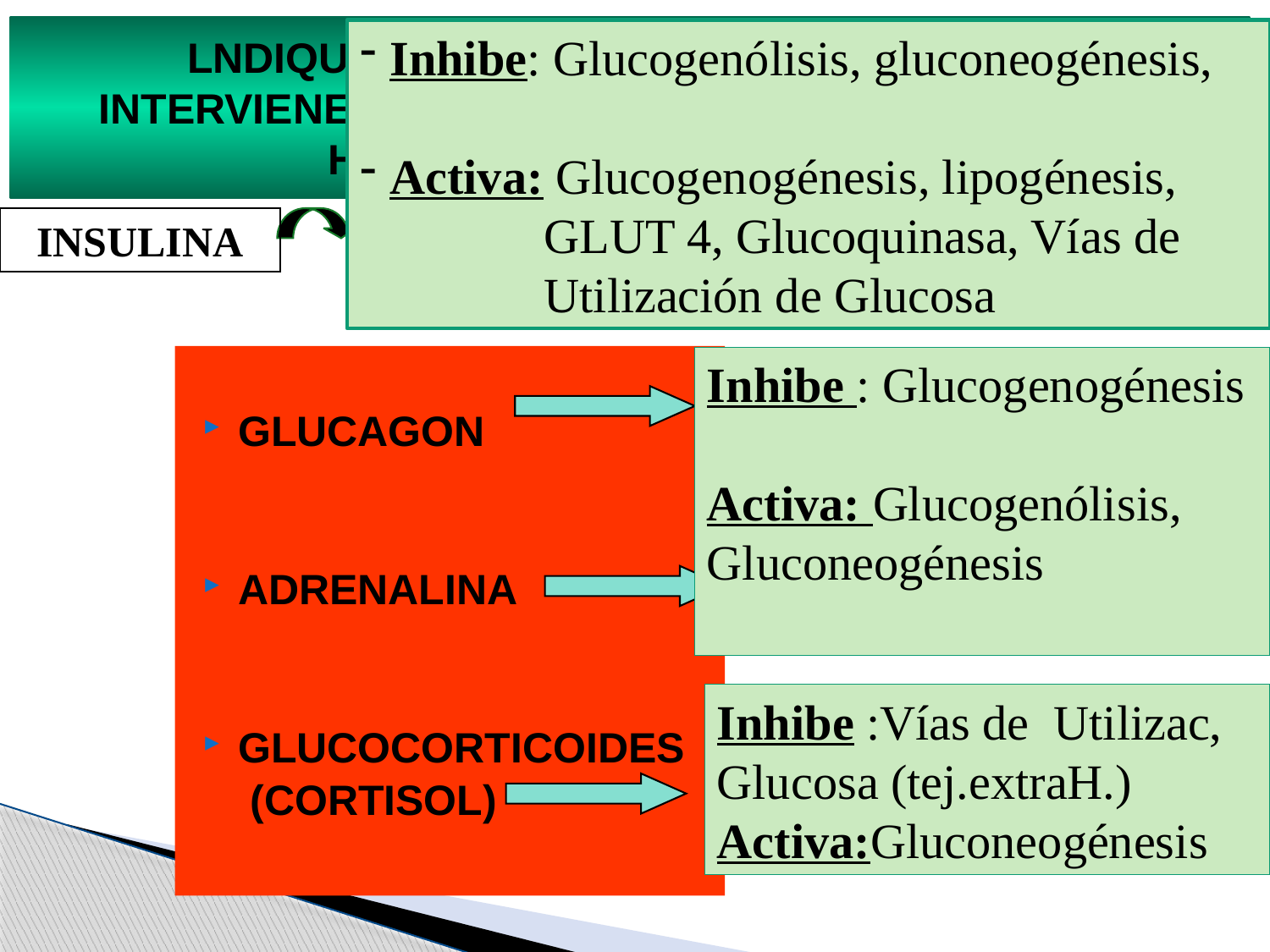

# LNDIQUE SOBRE QUE VIAS METABÓLICAS INTERVIENEN IAS HORMONAS PARA MANTENER LA HOMEOSTASIS DE GLUCOSA
Inhibe: Glucogenólisis, gluconeogénesis,

Activa: Glucogenogénesis, lipogénesis,
               GLUT 4, Glucoquinasa, Vías de
               Utilización de Glucosa
INSULINA

HIPOGLUCEMIANTE

GLUCAGON

ADRENALINA

GLUCOCORTICOIDES
    (CORTISOL)

Inhibe : Glucogenogénesis

Activa: Glucogenólisis,
Gluconeogénesis

HIPERGLUCEMIANTE

HIPERGLUCEMIANTE

Inhibe :Vías de  Utilizac, Glucosa (tej.extraH.)
Activa:Gluconeogénesis
HIPERGLUCEMIANTE